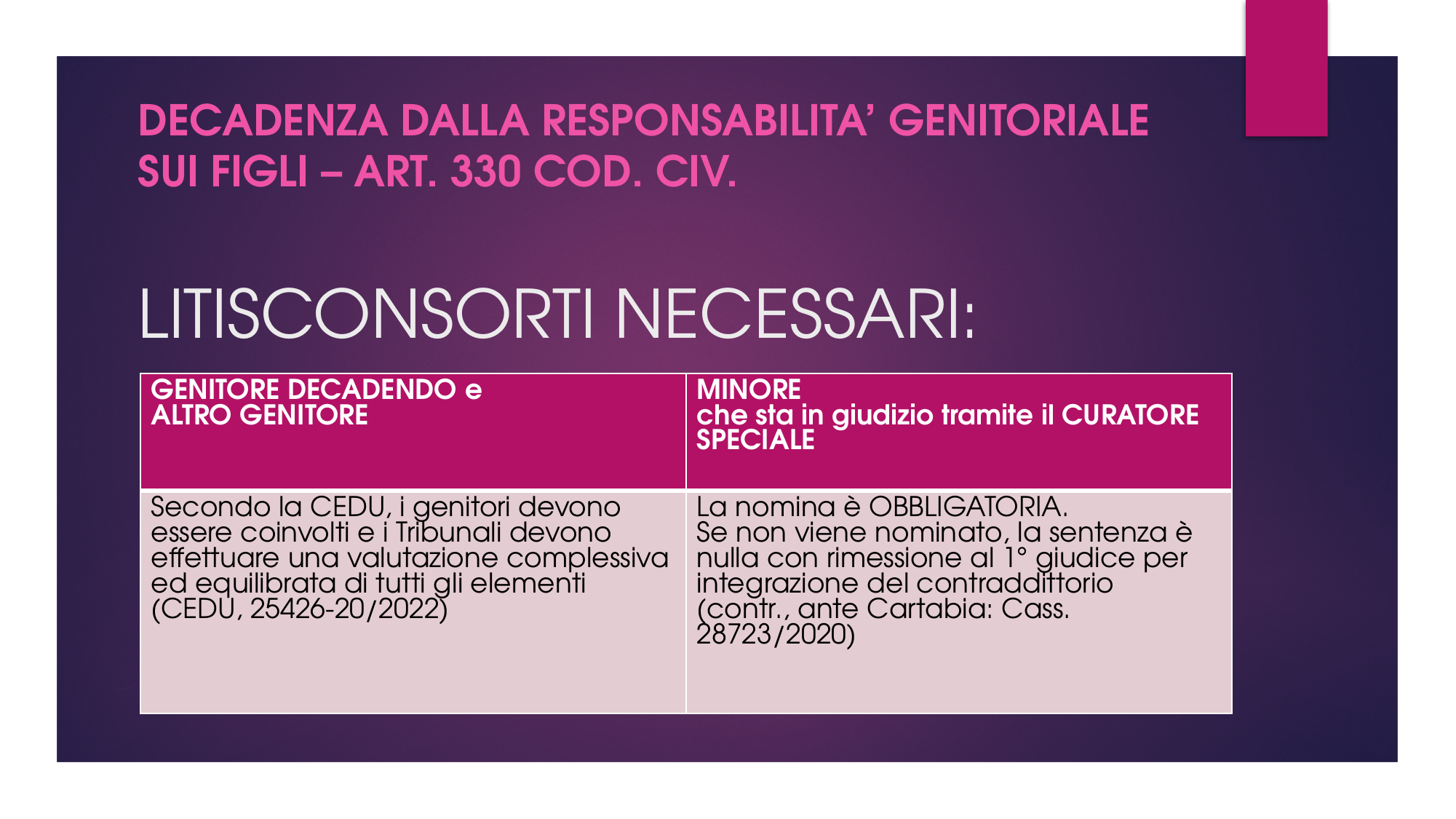

decadenza dalla responsabilita’ genitoriale sui figli – art. 330 cod. civ.
# LITISCONSORTI NECESSARI:
| GENITORE DECADENDO e ALTRO GENITORE | MINORE che sta in giudizio tramite il CURATORE SPECIALE |
| --- | --- |
| Secondo la CEDU, i genitori devono essere coinvolti e i Tribunali devono effettuare una valutazione complessiva ed equilibrata di tutti gli elementi (CEDU, 25426-20/2022) | La nomina è OBBLIGATORIA. Se non viene nominato, la sentenza è nulla con rimessione al 1° giudice per integrazione del contraddittorio (contr., ante Cartabia: Cass. 28723/2020) |